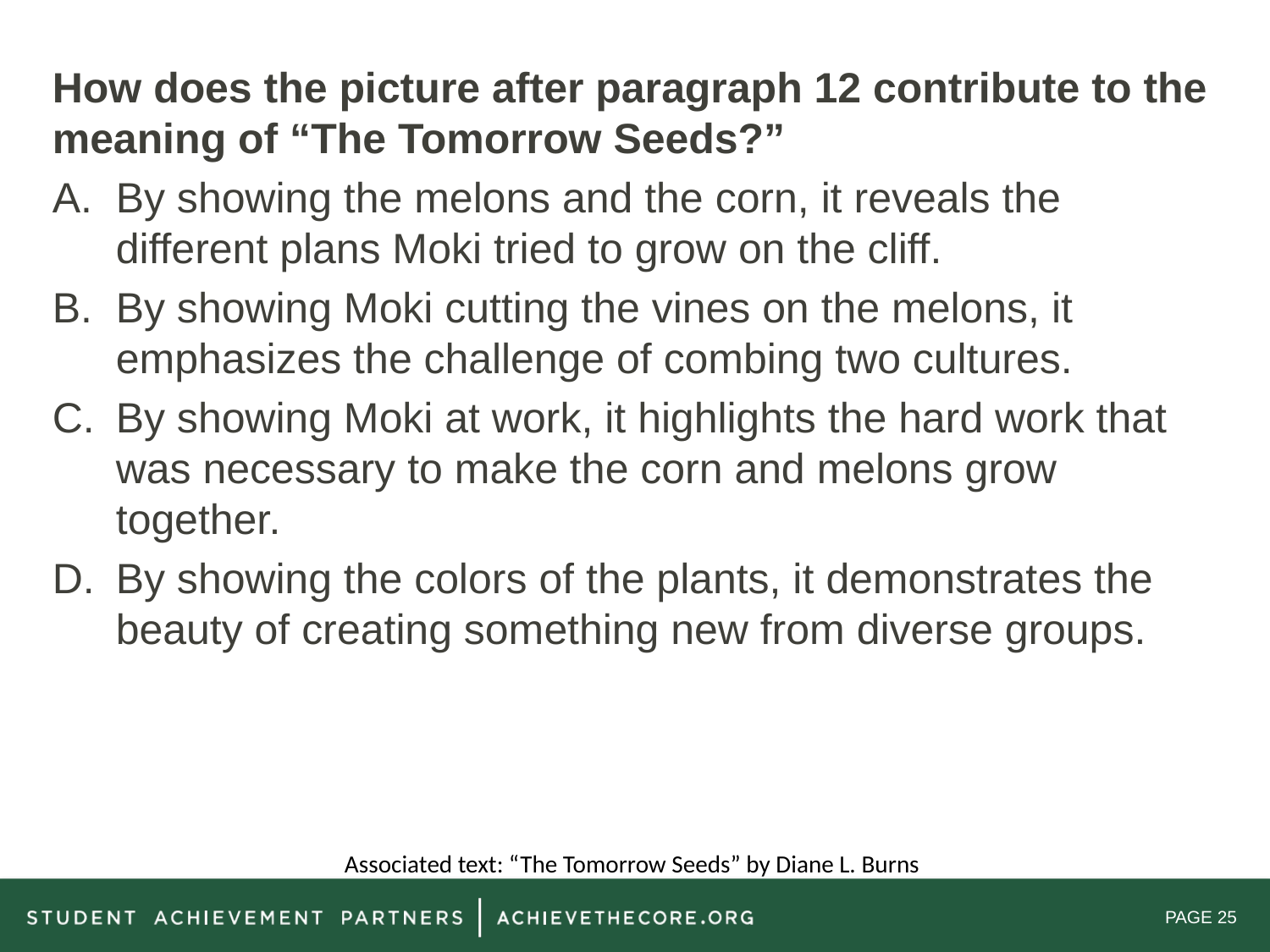

How does the picture after paragraph 12 contribute to the meaning of “The Tomorrow Seeds?”
By showing the melons and the corn, it reveals the different plans Moki tried to grow on the cliff.
By showing Moki cutting the vines on the melons, it emphasizes the challenge of combing two cultures.
By showing Moki at work, it highlights the hard work that was necessary to make the corn and melons grow together.
By showing the colors of the plants, it demonstrates the beauty of creating something new from diverse groups.
Associated text: “The Tomorrow Seeds” by Diane L. Burns